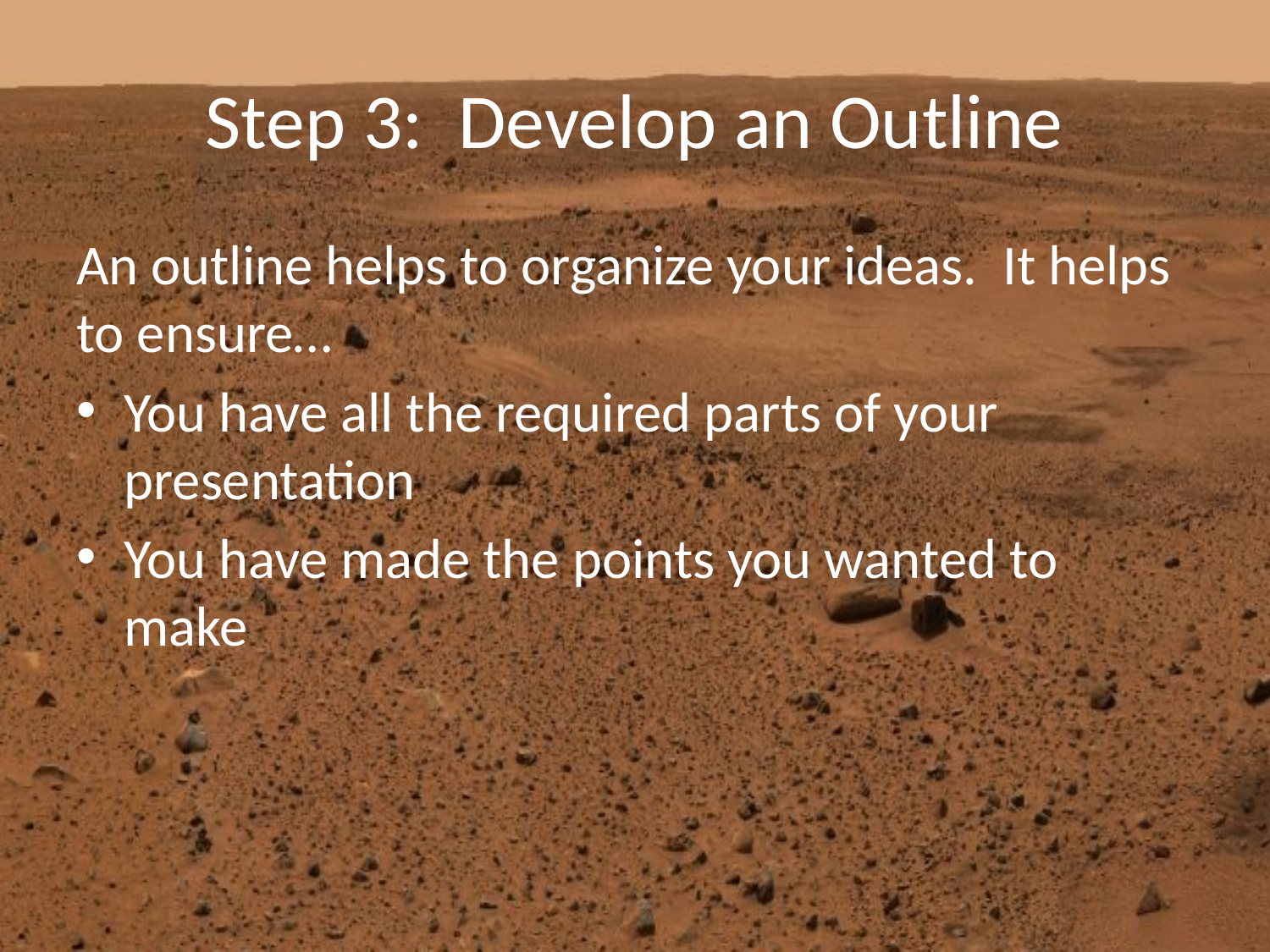

# Step 3:  Develop an Outline
An outline helps to organize your ideas.  It helps to ensure…
You have all the required parts of your presentation
You have made the points you wanted to make